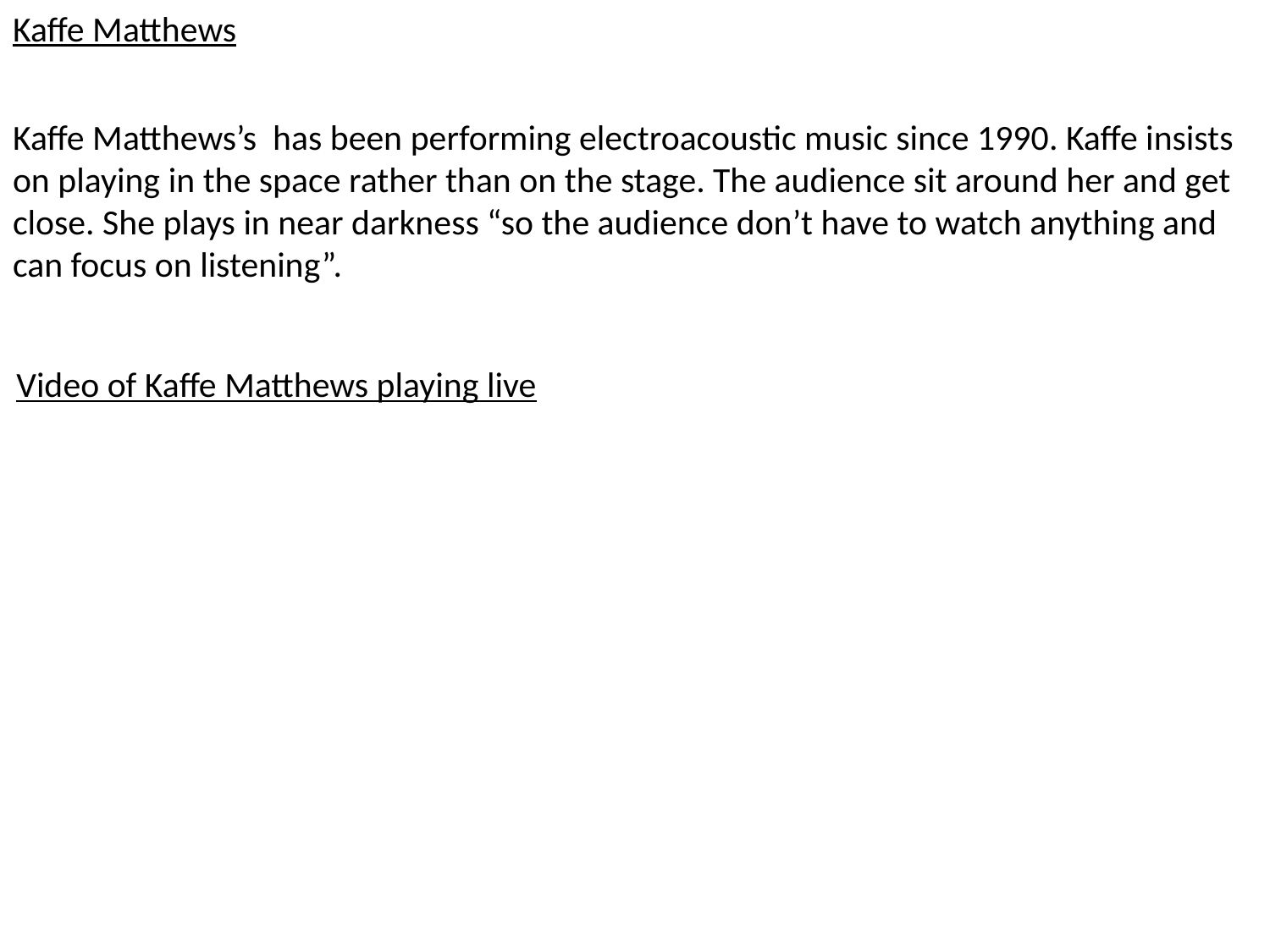

Kaffe Matthews

Kaffe Matthews’s  has been performing electroacoustic music since 1990. Kaffe insists on playing in the space rather than on the stage. The audience sit around her and get close. She plays in near darkness “so the audience don’t have to watch anything and can focus on listening”.

Video of Kaffe Matthews playing live